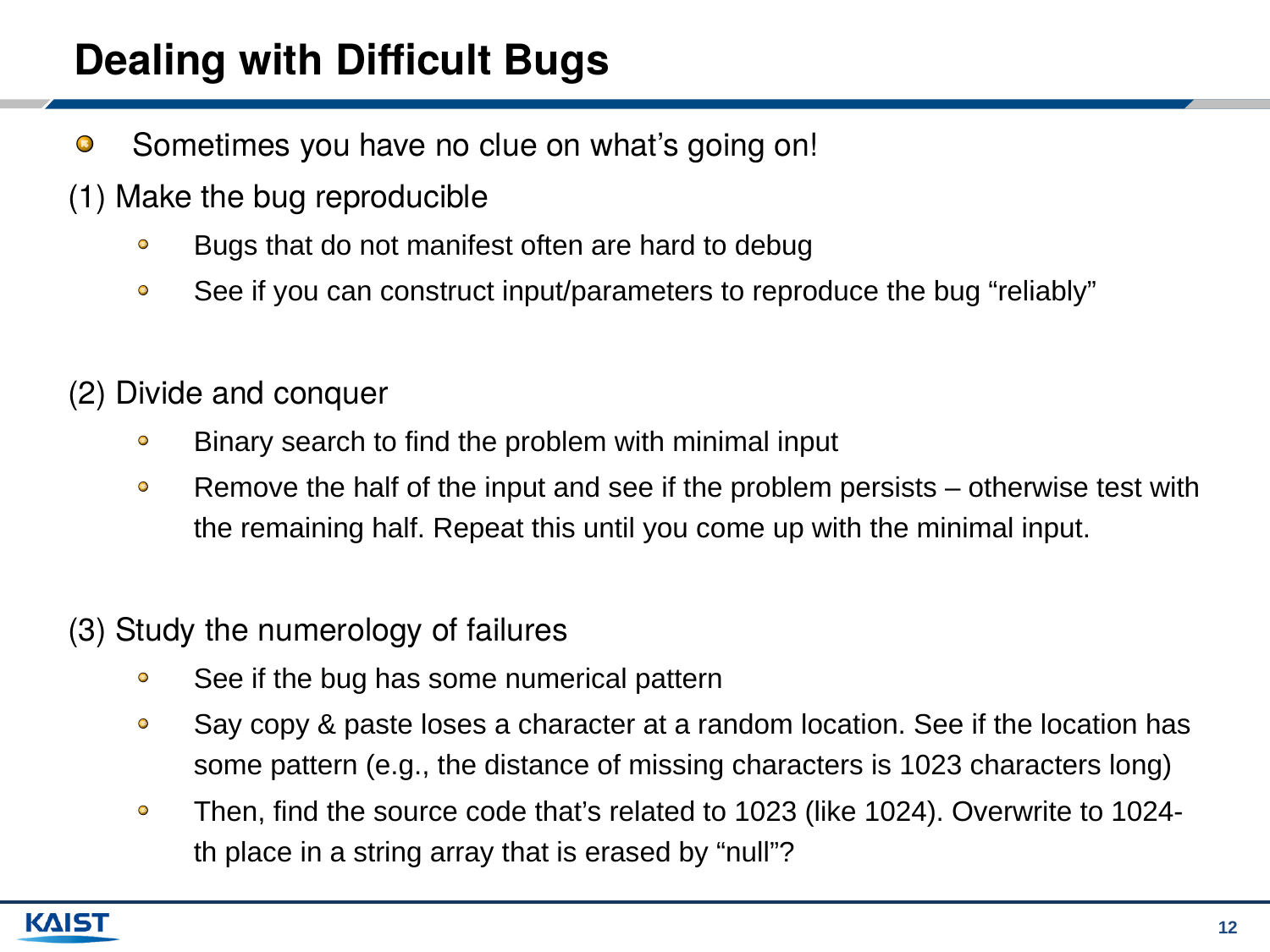

# Dealing with Difficult Bugs
Sometimes you have no clue on what’s going on!
(1) Make the bug reproducible
Bugs that do not manifest often are hard to debug
See if you can construct input/parameters to reproduce the bug “reliably”

(2) Divide and conquer
Binary search to find the problem with minimal input
Remove the half of the input and see if the problem persists – otherwise test with the remaining half. Repeat this until you come up with the minimal input.

(3) Study the numerology of failures
See if the bug has some numerical pattern
Say copy & paste loses a character at a random location. See if the location has some pattern (e.g., the distance of missing characters is 1023 characters long)
Then, find the source code that’s related to 1023 (like 1024). Overwrite to 1024-th place in a string array that is erased by “null”?